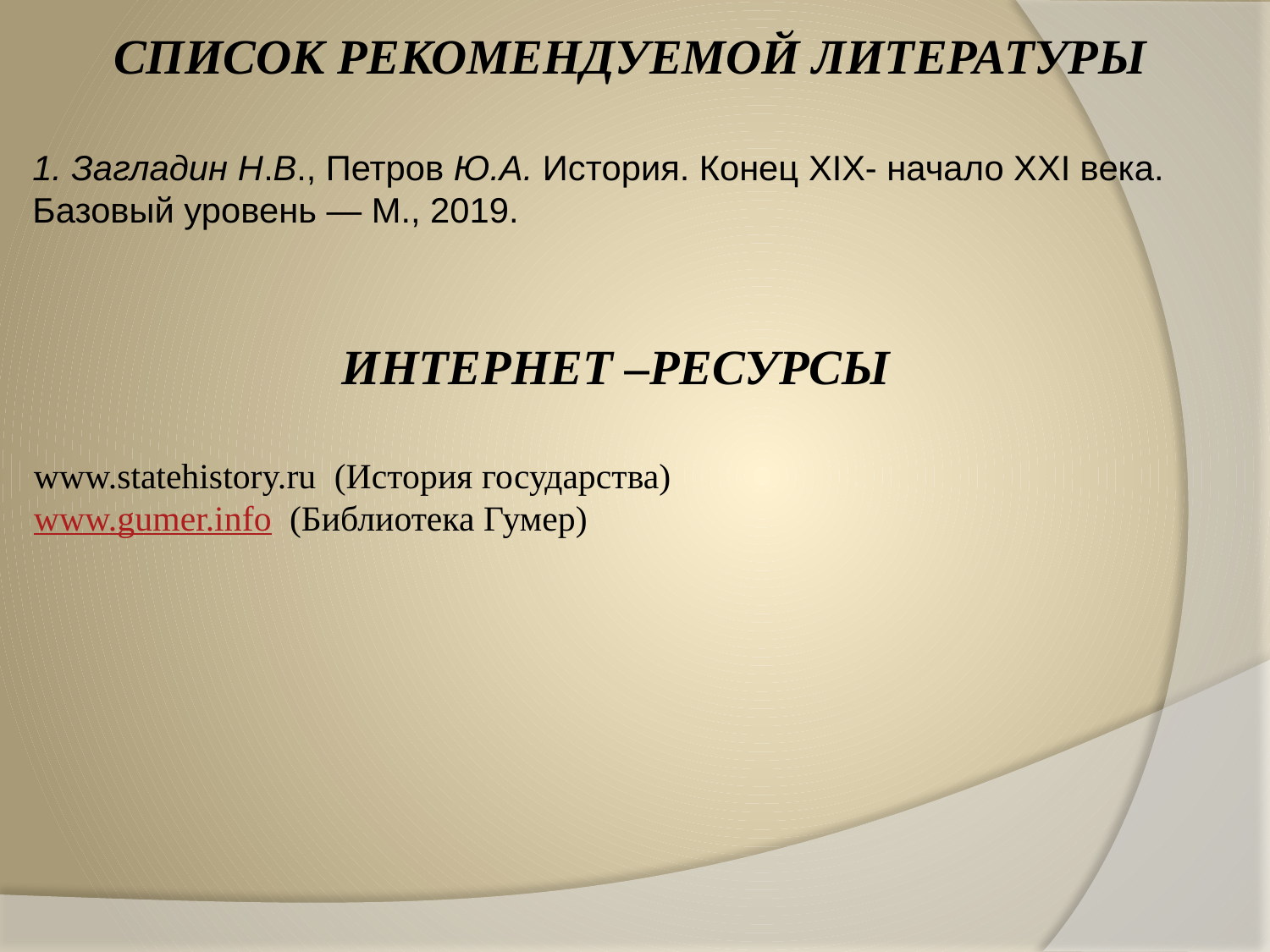

СПИСОК РЕКОМЕНДУЕМОЙ ЛИТЕРАТУРЫ
1. Загладин Н.В., Петров Ю.А. История. Конец XIX- начало XXI века. Базовый уровень — М., 2019.

ИНТЕРНЕТ –РЕСУРСЫ

www.statehistory.ru  (История государства)
www.gumer.info  (Библиотека Гумер)